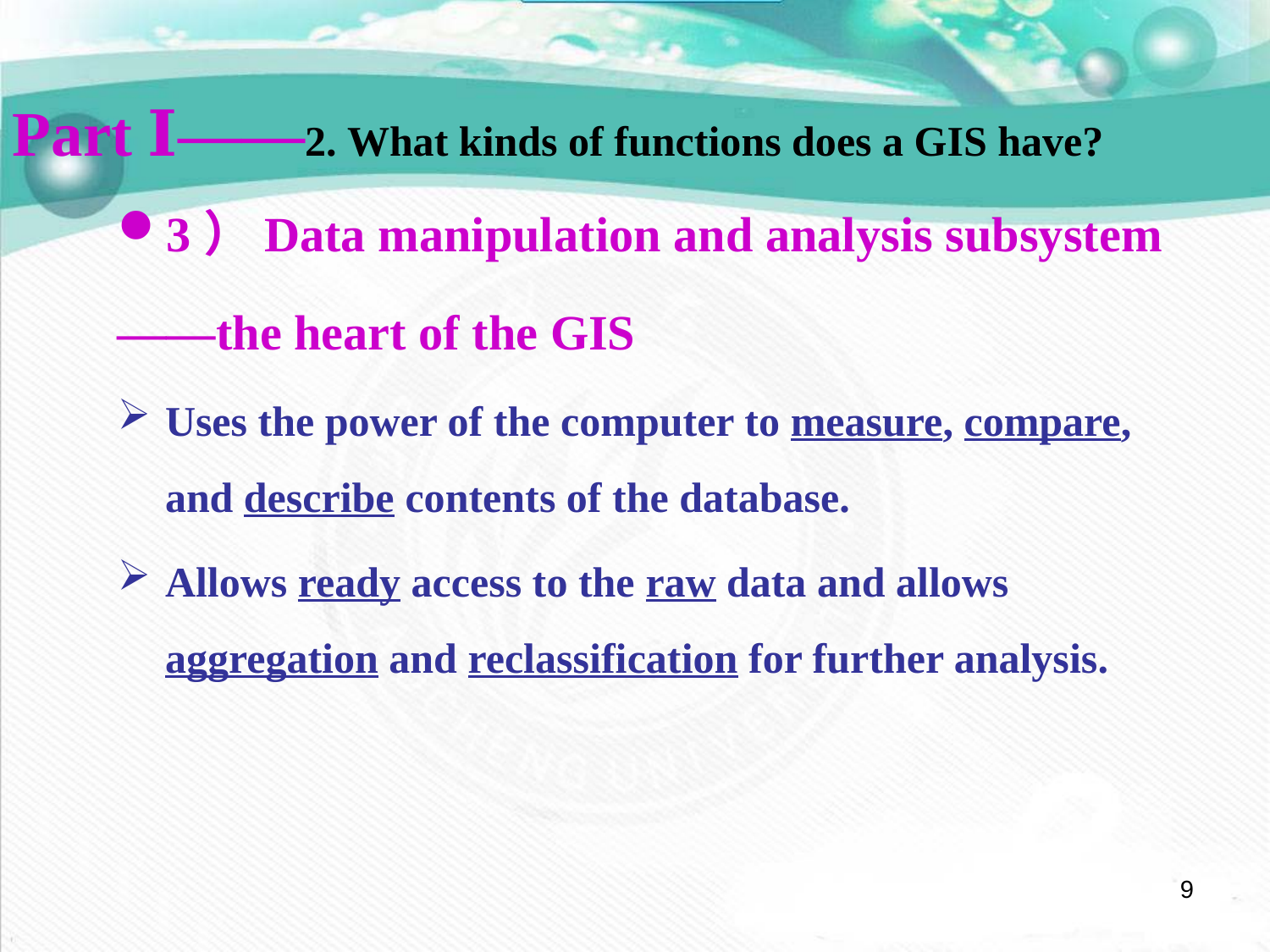

Part Ⅰ——2. What kinds of functions does a GIS have?
3）Data manipulation and analysis subsystem
——the heart of the GIS
Uses the power of the computer to measure, compare, and describe contents of the database.
Allows ready access to the raw data and allows aggregation and reclassification for further analysis.
9